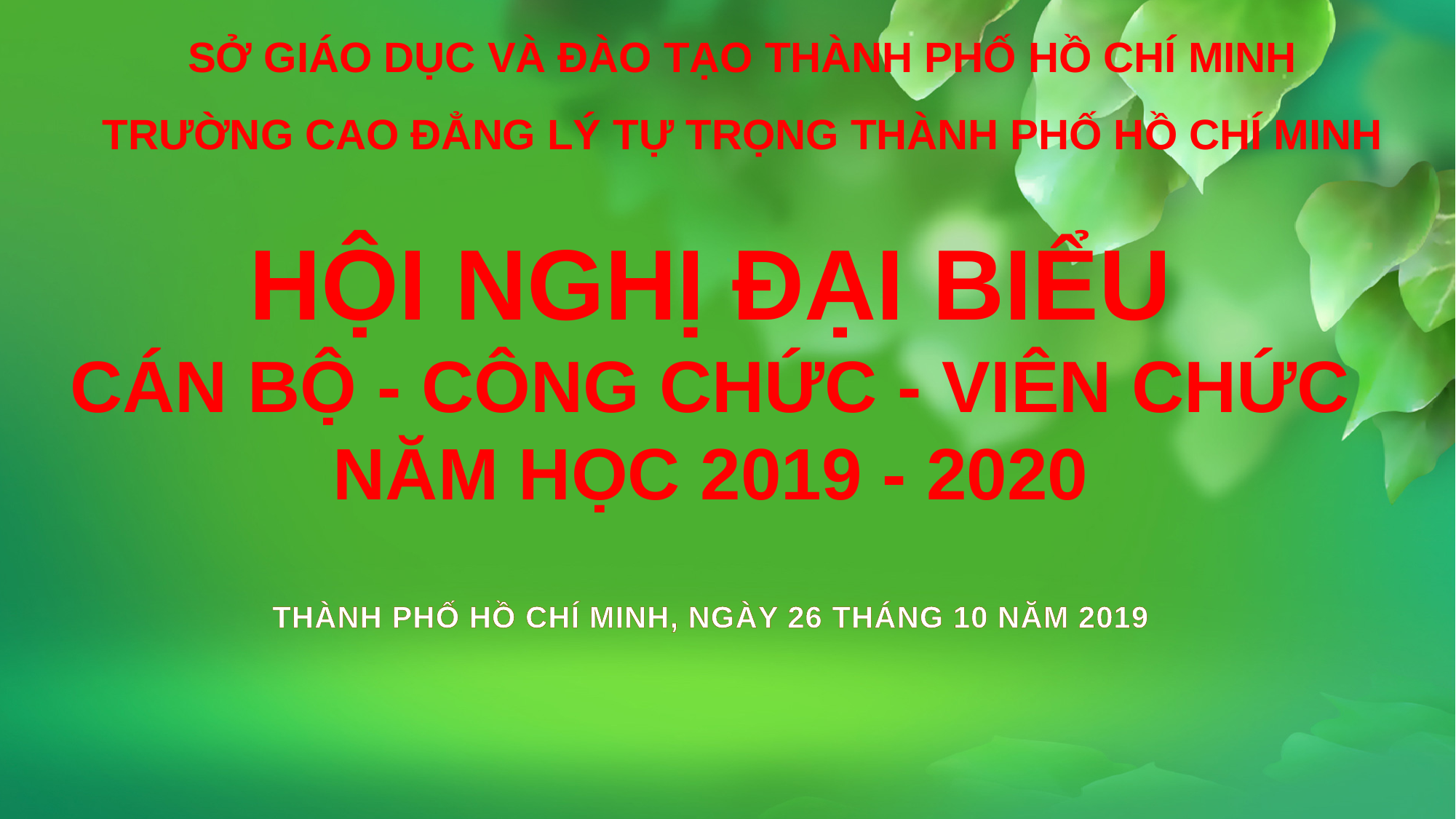

SỞ GIÁO DỤC VÀ ĐÀO TẠO THÀNH PHỐ HỒ CHÍ MINH
TRƯỜNG CAO ĐẲNG LÝ TỰ TRỌNG THÀNH PHỐ HỒ CHÍ MINH
HỘI NGHỊ ĐẠI BIỂU
CÁN BỘ - CÔNG CHỨC - VIÊN CHỨC
NĂM HỌC 2019 - 2020
THÀNH PHỐ HỒ CHÍ MINH, NGÀY 26 THÁNG 10 NĂM 2019